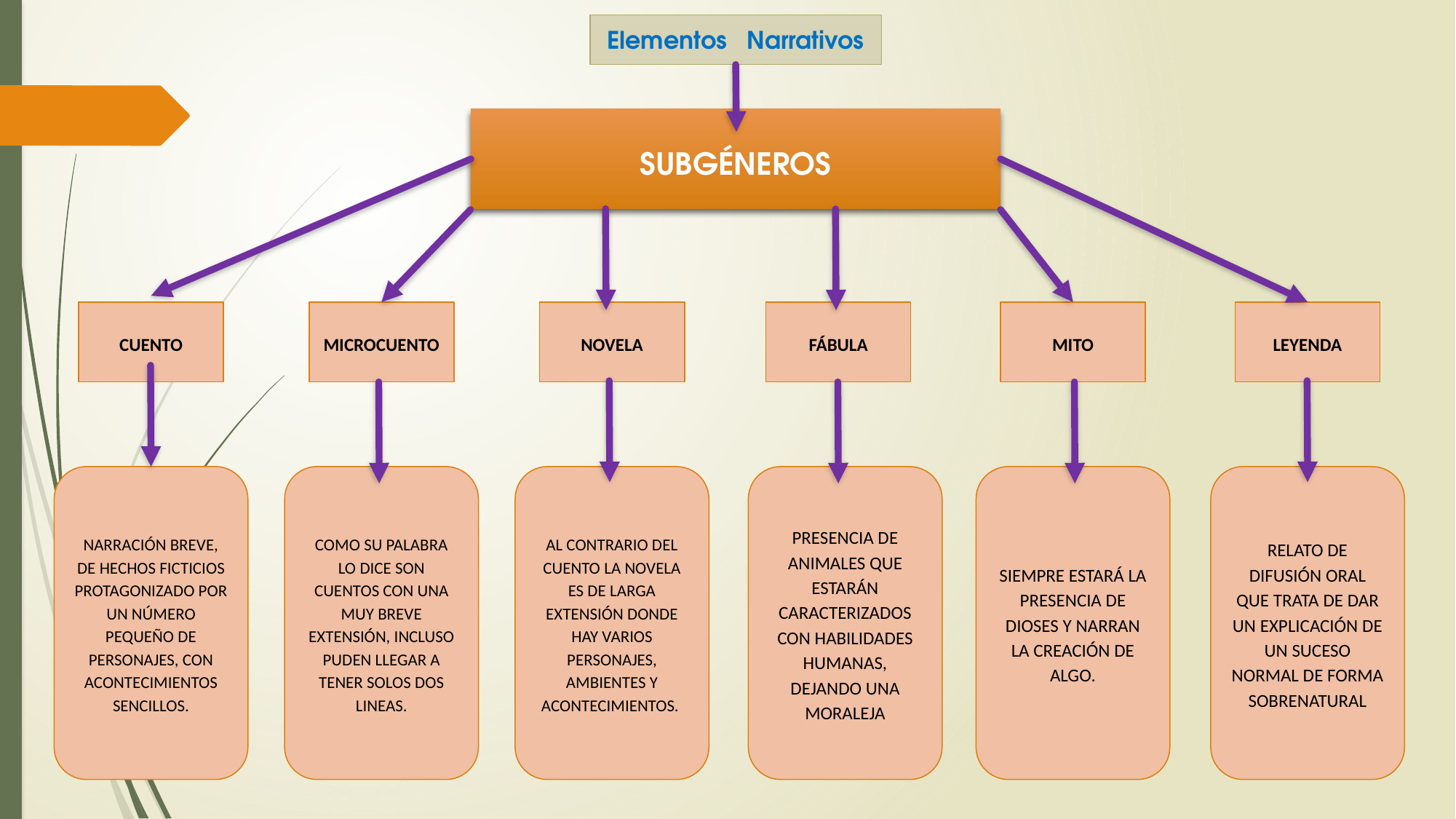

Elementos   Narrativos

SUBGÉNEROS

CUENTO
MICROCUENTO
NOVELA
FÁBULA
MITO
LEYENDA
NARRACIÓN BREVE, DE HECHOS FICTICIOS PROTAGONIZADO POR UN NÚMERO PEQUEÑO DE PERSONAJES, CON ACONTECIMIENTOS SENCILLOS.
COMO SU PALABRA LO DICE SON CUENTOS CON UNA MUY BREVE EXTENSIÓN, INCLUSO PUDEN LLEGAR A TENER SOLOS DOS LINEAS.
AL CONTRARIO DEL CUENTO LA NOVELA ES DE LARGA EXTENSIÓN DONDE HAY VARIOS PERSONAJES, AMBIENTES Y ACONTECIMIENTOS.
PRESENCIA DE ANIMALES QUE ESTARÁN CARACTERIZADOS CON HABILIDADES HUMANAS, DEJANDO UNA MORALEJA
SIEMPRE ESTARÁ LA PRESENCIA DE DIOSES Y NARRAN LA CREACIÓN DE ALGO.
RELATO DE DIFUSIÓN ORAL QUE TRATA DE DAR UN EXPLICACIÓN DE UN SUCESO NORMAL DE FORMA SOBRENATURAL